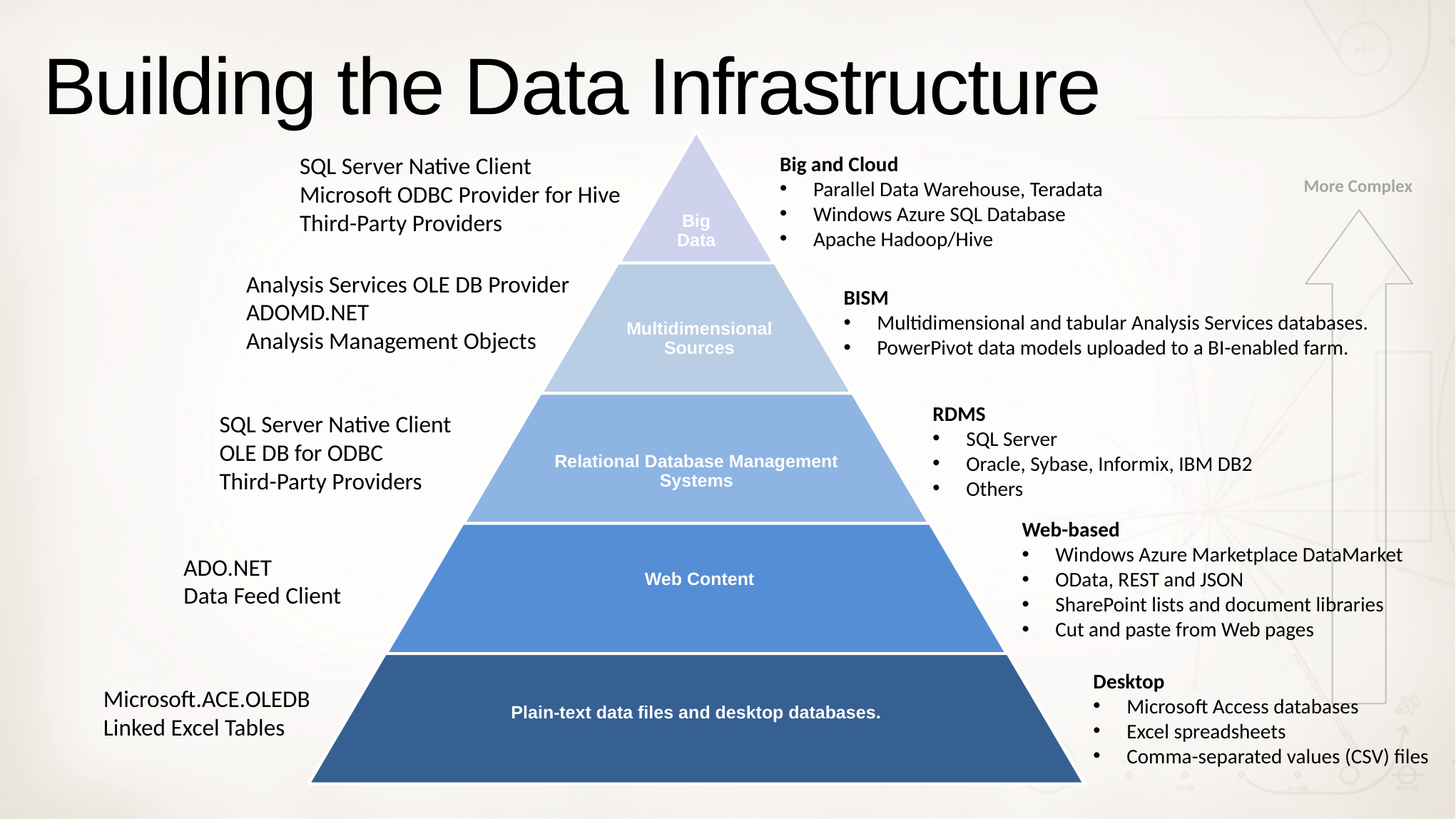

# Building the Data Infrastructure

Big Data
Multidimensional Sources
Relational Database Management Systems
Web Content
Plain-text data files and desktop databases.
SQL Server Native Client
Microsoft ODBC Provider for Hive
Third-Party Providers
Big and Cloud
Parallel Data Warehouse, Teradata
Windows Azure SQL Database
Apache Hadoop/Hive
More Complex
Analysis Services OLE DB Provider
ADOMD.NET
Analysis Management Objects
BISM
Multidimensional and tabular Analysis Services databases.
PowerPivot data models uploaded to a BI-enabled farm.
RDMS
SQL Server
Oracle, Sybase, Informix, IBM DB2
Others

SQL Server Native Client
OLE DB for ODBC
Third-Party Providers
Web-based
Windows Azure Marketplace DataMarket
OData, REST and JSON
SharePoint lists and document libraries
Cut and paste from Web pages
ADO.NET
Data Feed Client
Desktop
Microsoft Access databases
Excel spreadsheets
Comma-separated values (CSV) files
Microsoft.ACE.OLEDB
Linked Excel Tables